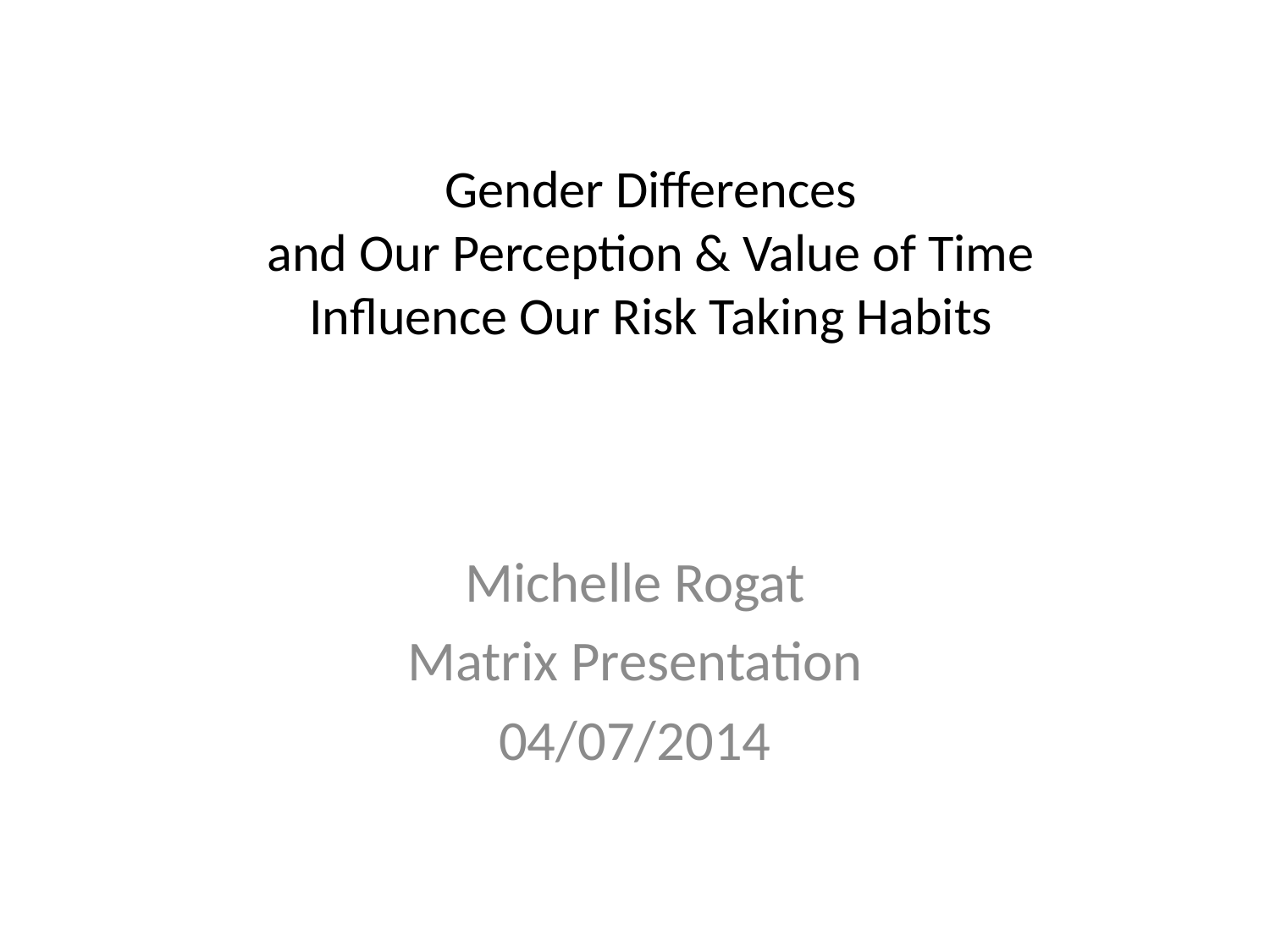

# Gender Differences and Our Perception & Value of Time Influence Our Risk Taking Habits
Michelle Rogat
Matrix Presentation
04/07/2014